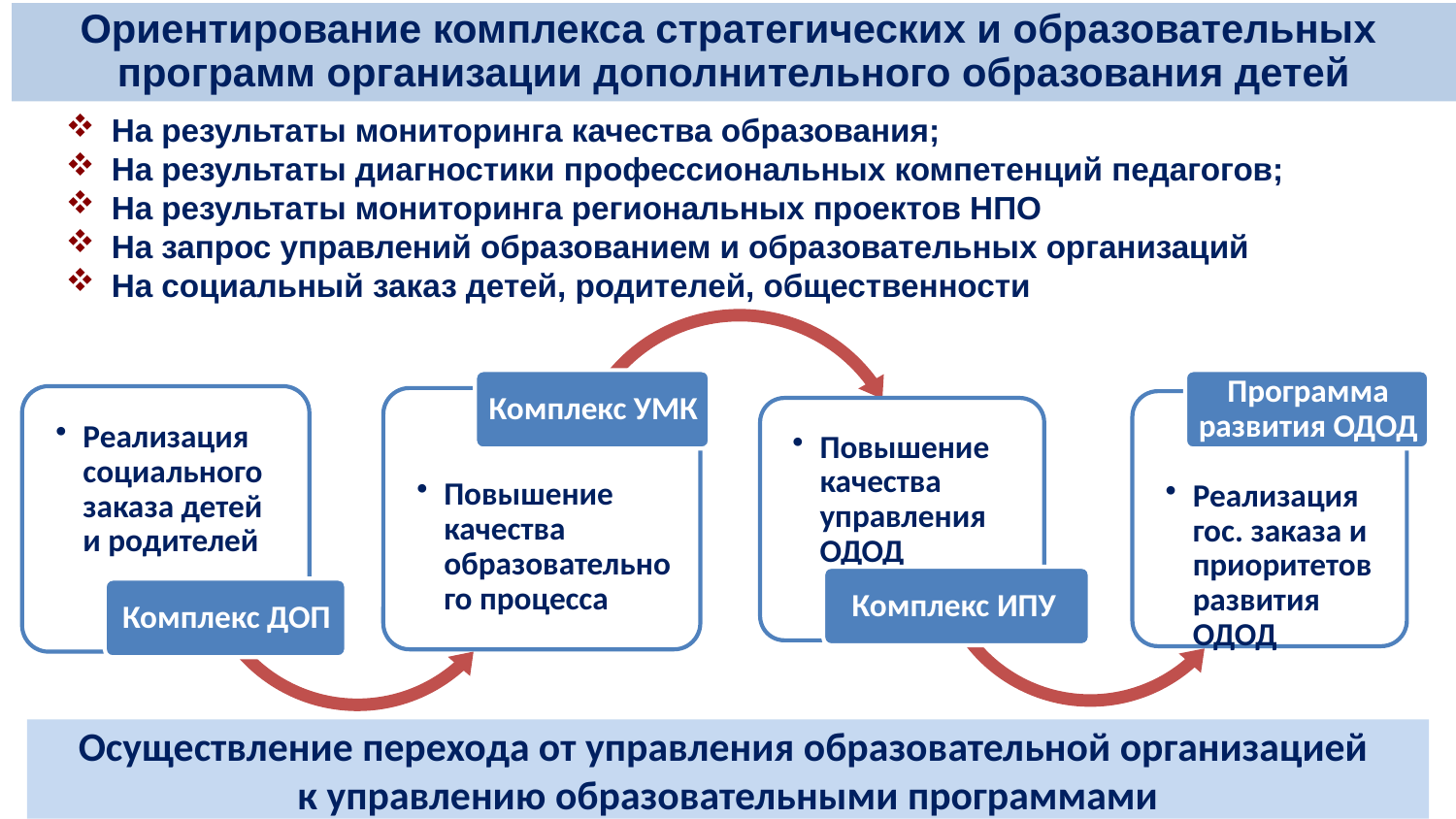

Ориентирование комплекса стратегических и образовательных  программ организации дополнительного образования детей
На результаты мониторинга качества образования;
На результаты диагностики профессиональных компетенций педагогов;
На результаты мониторинга региональных проектов НПО
На запрос управлений образованием и образовательных организаций
На социальный заказ детей, родителей, общественности
Реализация социального заказа детей и родителей
Комплекс ДОП
Повышение качества образовательного процесса
Комплекс УМК
Повышение качества управления ОДОД
Комплекс ИПУ
Реализация гос. заказа и приоритетов развития ОДОД
Программа развития ОДОД
# Осуществление перехода от управления образовательной организацией к управлению образовательными программами
7